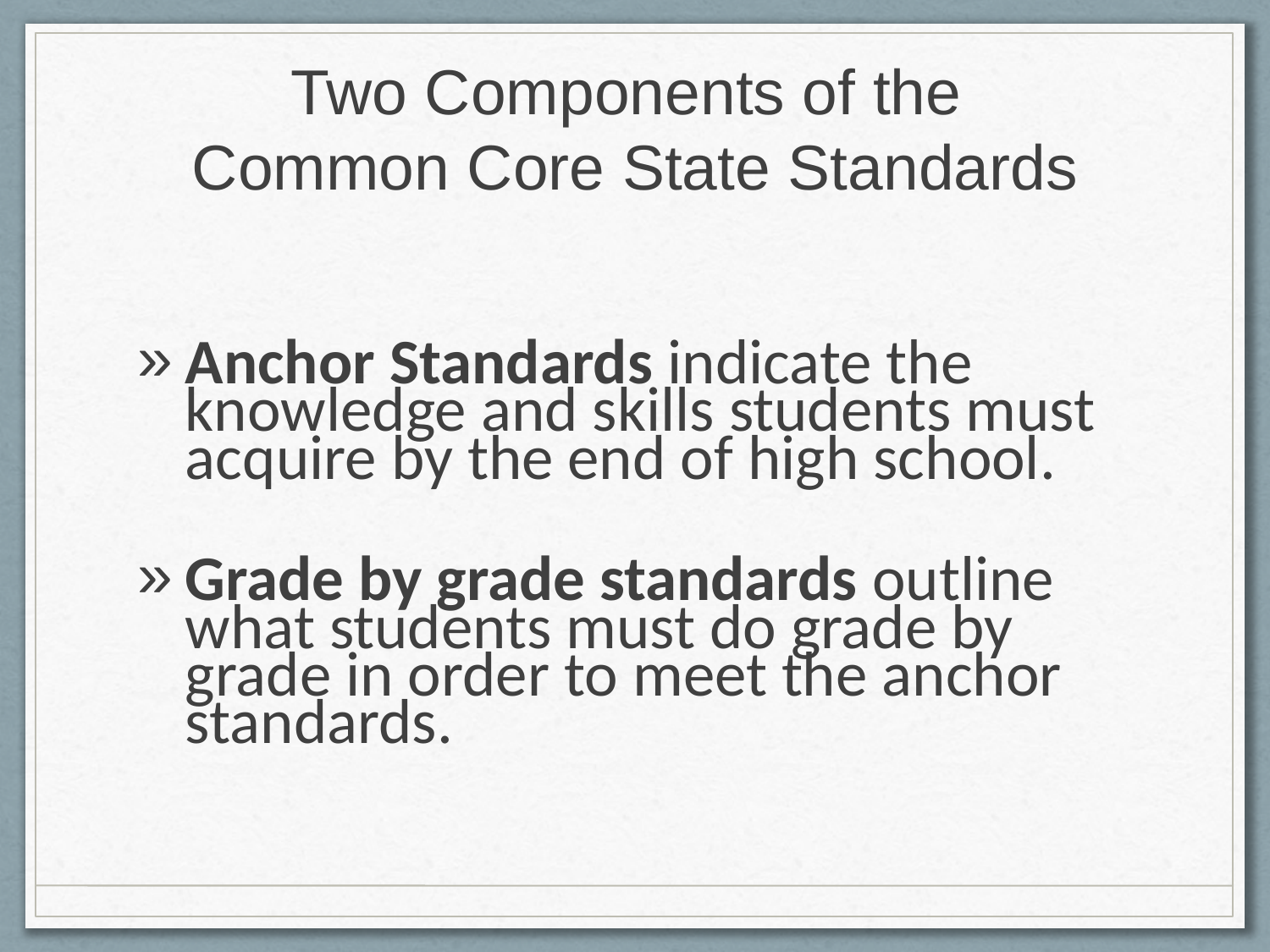

Two Components of the
Common Core State Standards

Anchor Standards indicate the knowledge and skills students must acquire by the end of high school.
Grade by grade standards outline what students must do grade by grade in order to meet the anchor standards.